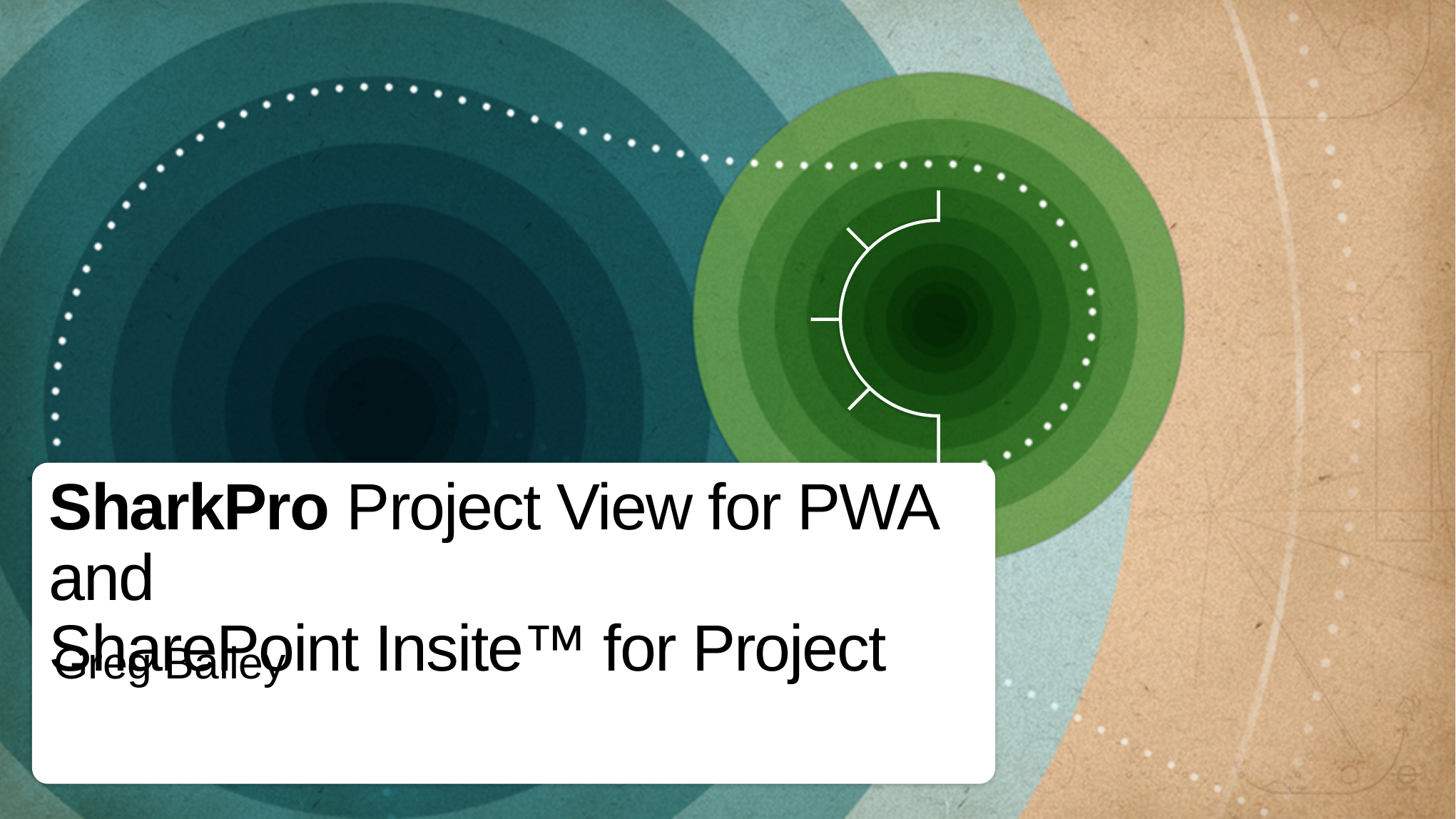

# SharkPro Project View for PWA and SharePoint Insite™ for Project
Greg Bailey